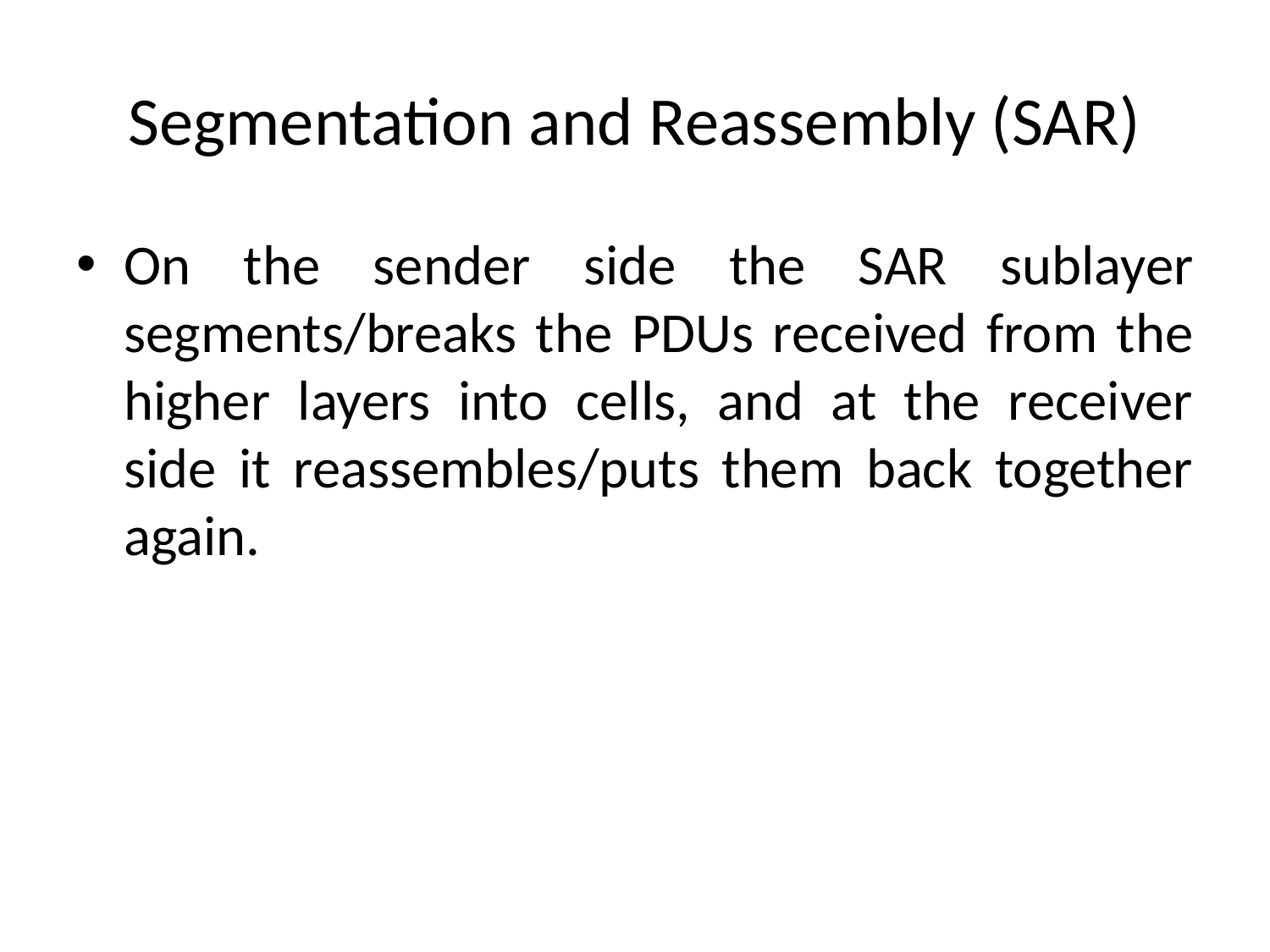

# Segmentation and Reassembly (SAR)
On the sender side the SAR sublayer segments/breaks the PDUs received from the higher layers into cells, and at the receiver side it reassembles/puts them back together again.